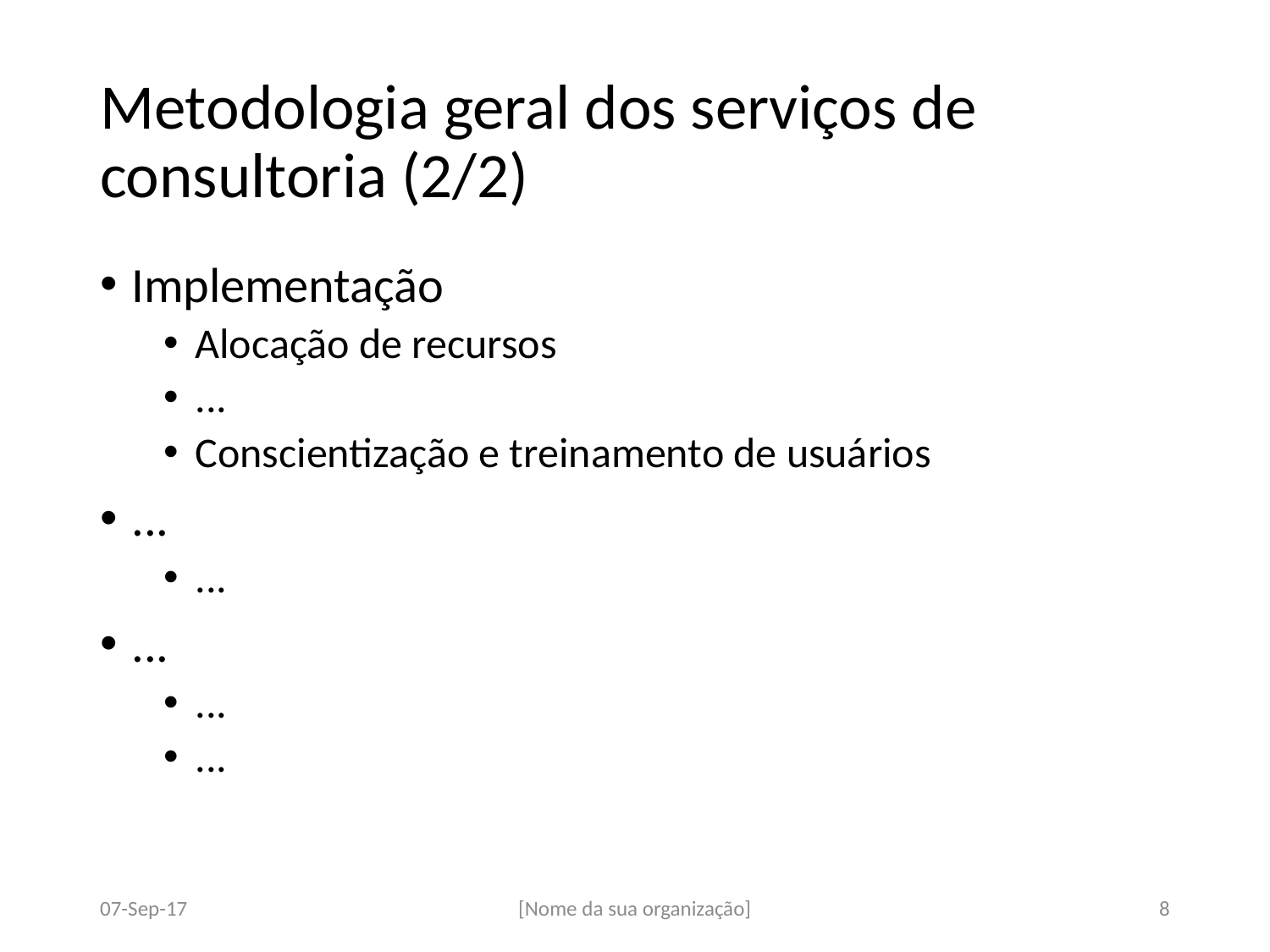

# Metodologia geral dos serviços de consultoria (2/2)
Implementação
Alocação de recursos
...
Conscientização e treinamento de usuários
...
...
...
...
...
07-Sep-17
[Nome da sua organização]
8